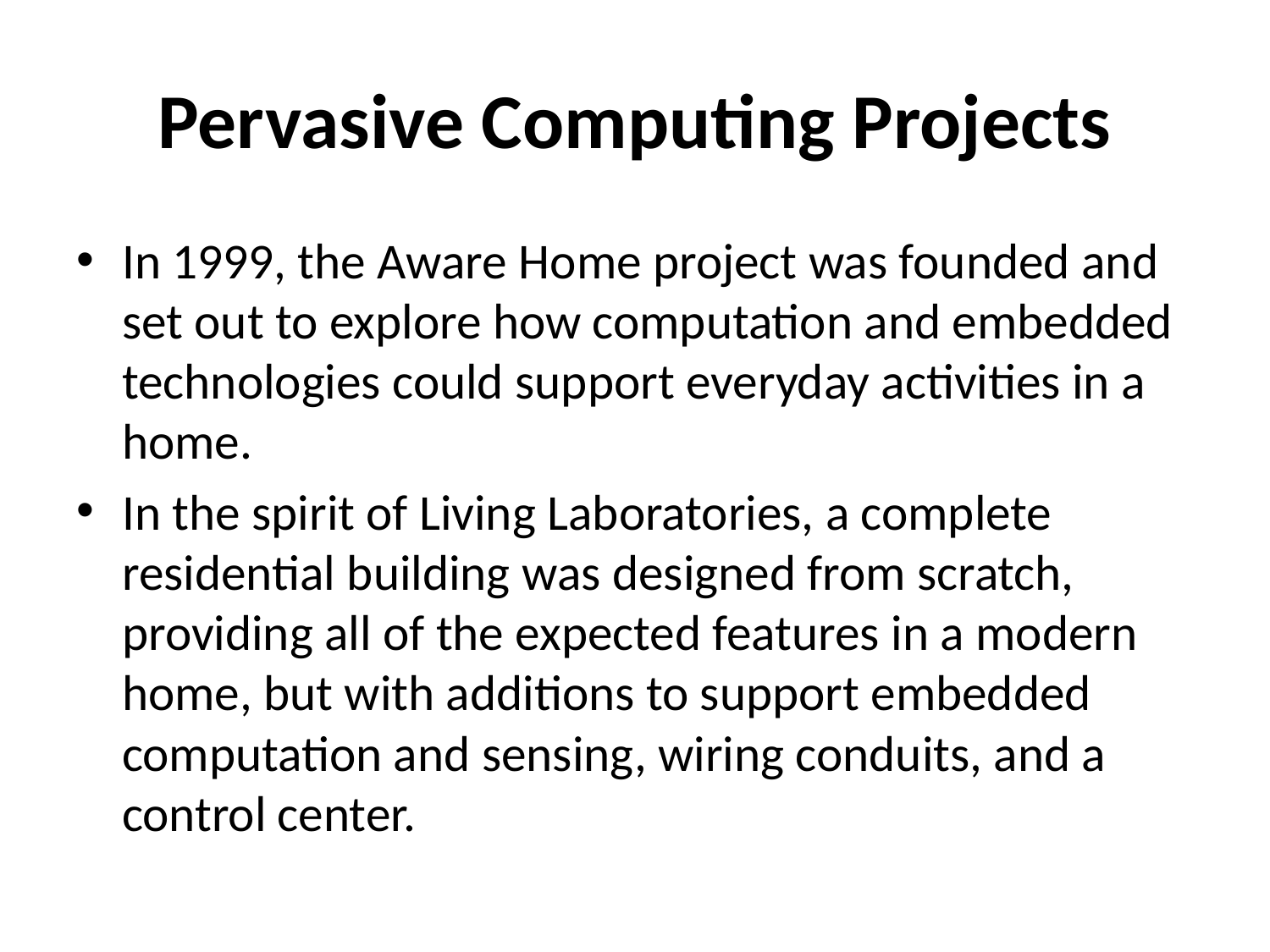

# Pervasive Computing Projects
In 1999, the Aware Home project was founded and set out to explore how computation and embedded technologies could support everyday activities in a home.
In the spirit of Living Laboratories, a complete residential building was designed from scratch, providing all of the expected features in a modern home, but with additions to support embedded computation and sensing, wiring conduits, and a control center.